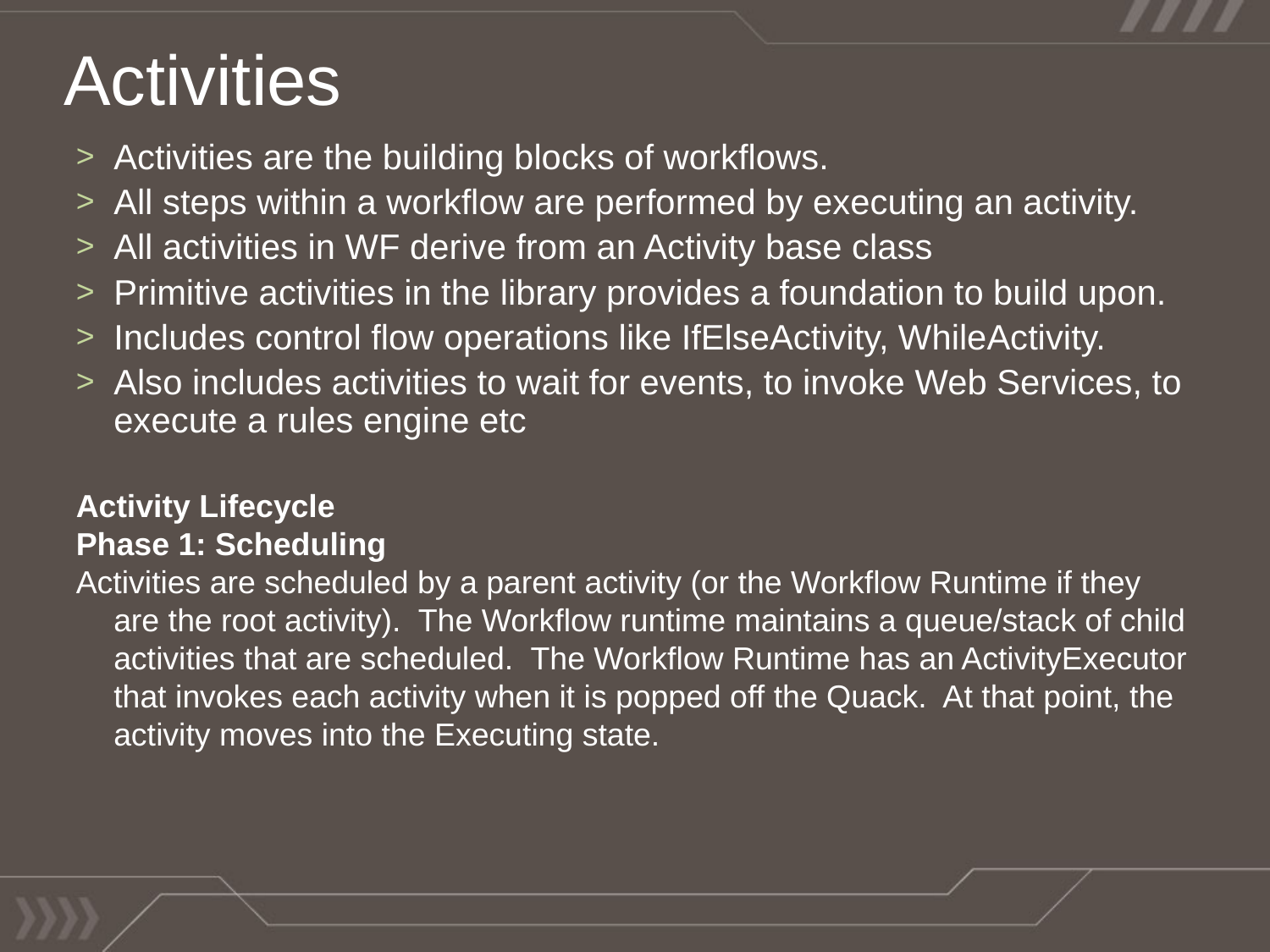

Activities
Activities are the building blocks of workflows.
All steps within a workflow are performed by executing an activity.
All activities in WF derive from an Activity base class
Primitive activities in the library provides a foundation to build upon.
Includes control flow operations like IfElseActivity, WhileActivity.
Also includes activities to wait for events, to invoke Web Services, to execute a rules engine etc

Activity Lifecycle
Phase 1: Scheduling
Activities are scheduled by a parent activity (or the Workflow Runtime if they are the root activity).  The Workflow runtime maintains a queue/stack of child activities that are scheduled.  The Workflow Runtime has an ActivityExecutor that invokes each activity when it is popped off the Quack.  At that point, the activity moves into the Executing state.